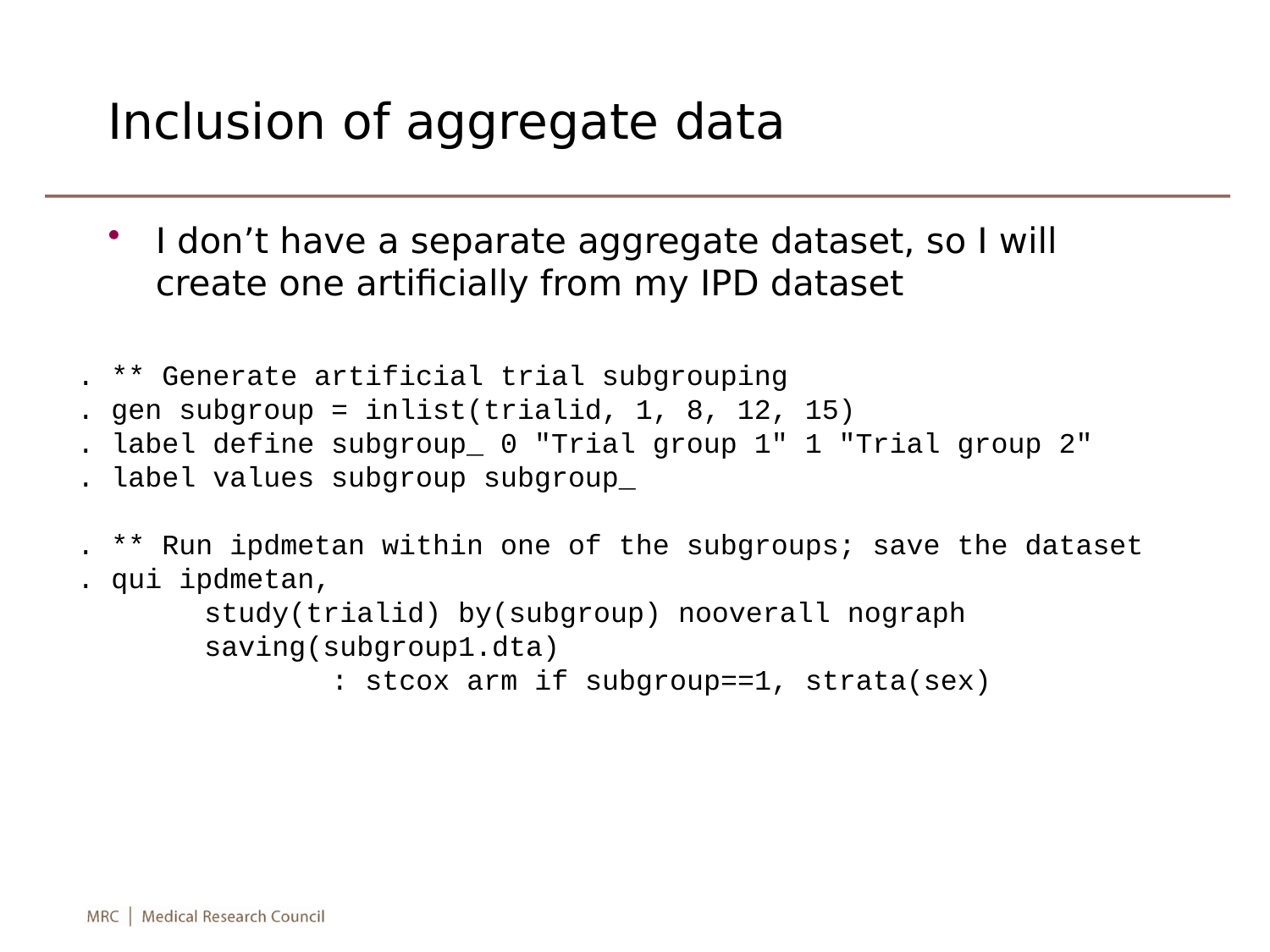

# Inclusion of aggregate data
I don’t have a separate aggregate dataset, so I will create one artificially from my IPD dataset
. ** Generate artificial trial subgrouping
. gen subgroup = inlist(trialid, 1, 8, 12, 15)
. label define subgroup_ 0 "Trial group 1" 1 "Trial group 2"
. label values subgroup subgroup_

. ** Run ipdmetan within one of the subgroups; save the dataset
. qui ipdmetan,
	study(trialid) by(subgroup) nooverall nograph
	saving(subgroup1.dta)
		: stcox arm if subgroup==1, strata(sex)